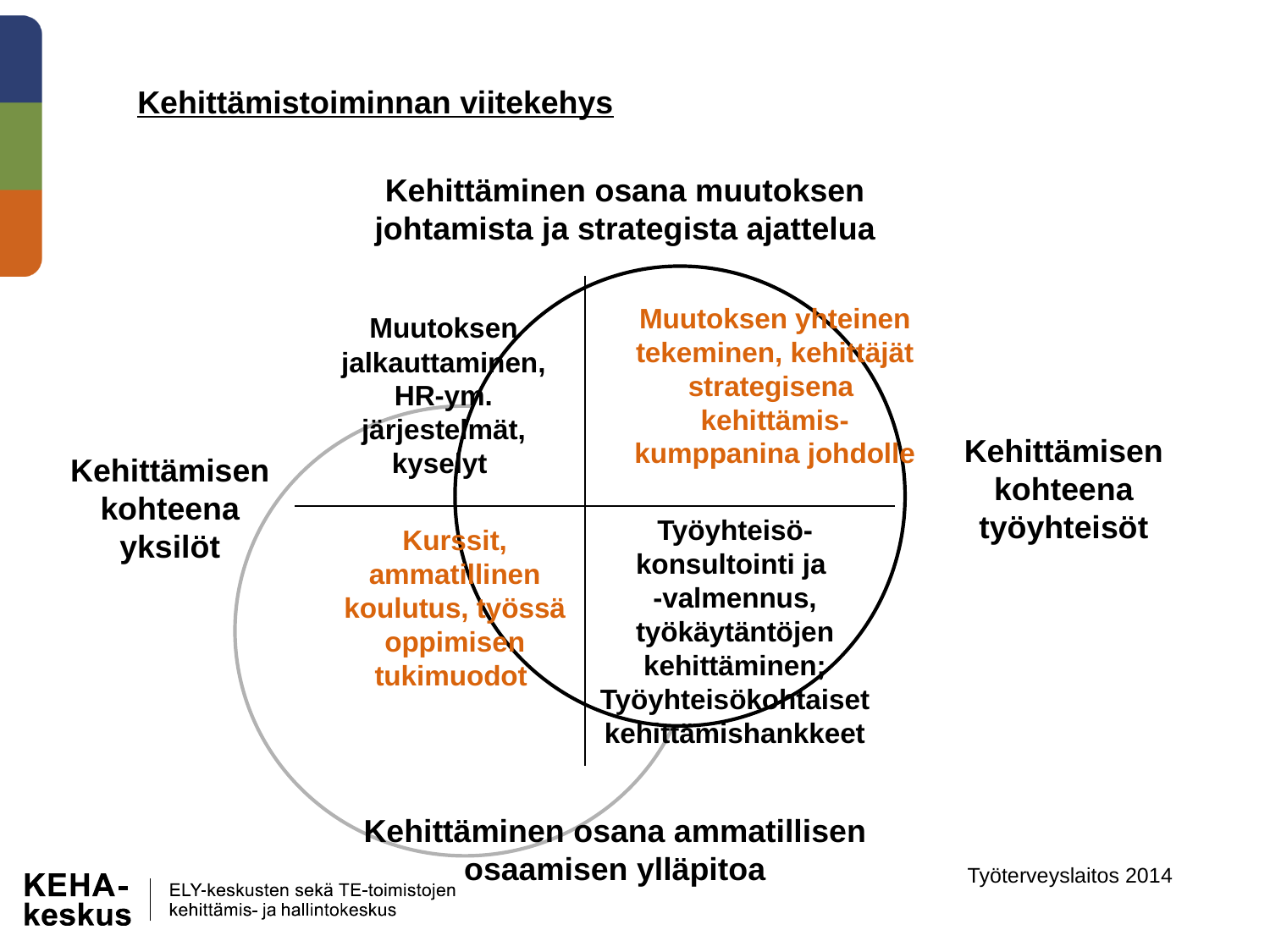

Kehittämistoiminnan viitekehys

Kehittäminen osana muutoksen johtamista ja strategista ajattelua

Muutoksen yhteinen tekeminen, kehittäjät strategisena  kehittämis-kumppanina johdolle

Muutoksen jalkauttaminen, HR-ym. järjestelmät, kyselyt

Kehittämisen kohteena työyhteisöt

Kehittämisen kohteena yksilöt

Työyhteisö-konsultointi ja
-valmennus, työkäytäntöjen kehittäminen;
Työyhteisökohtaiset kehittämishankkeet
Kurssit, ammatillinen koulutus, työssä oppimisen tukimuodot

Kehittäminen osana ammatillisen osaamisen ylläpitoa
Työterveyslaitos 2014